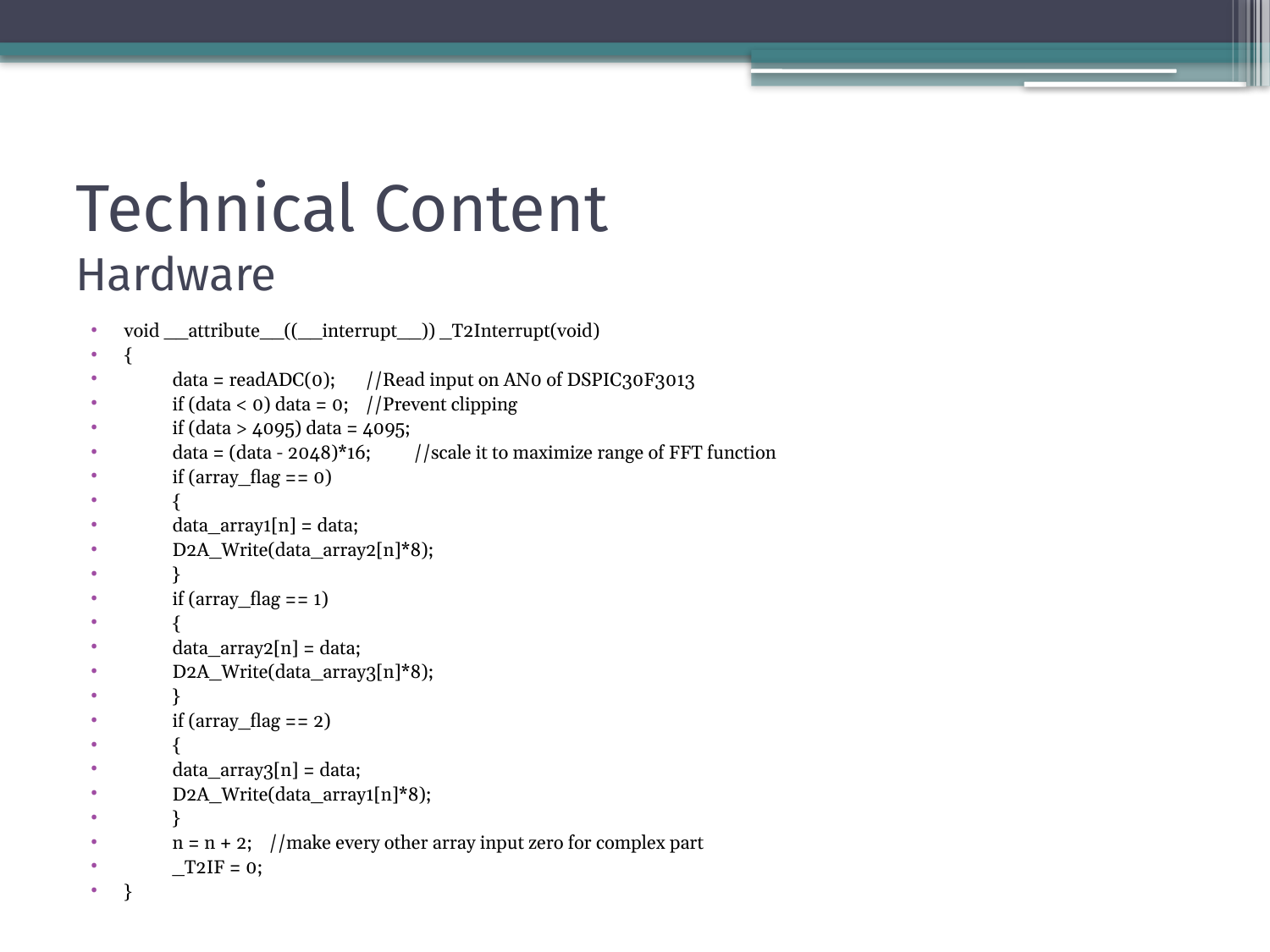

# Technical Content Hardware
void __attribute__((__interrupt__)) _T2Interrupt(void)
{
	data = readADC(0);		//Read input on AN0 of DSPIC30F3013
	if (data < 0) data = 0;		//Prevent clipping
	if (data > 4095) data = 4095;
	data = (data - 2048)*16;		//scale it to maximize range of FFT function
	if (array_flag == 0)
	{
		data_array1[n] = data;
		D2A_Write(data_array2[n]*8);
	}
	if (array_flag == 1)
	{
		data_array2[n] = data;
		D2A_Write(data_array3[n]*8);
	}
	if (array_flag == 2)
	{
		data_array3[n] = data;
		D2A_Write(data_array1[n]*8);
	}
	n = n + 2;			//make every other array input zero for complex part
	_T2IF = 0;
}